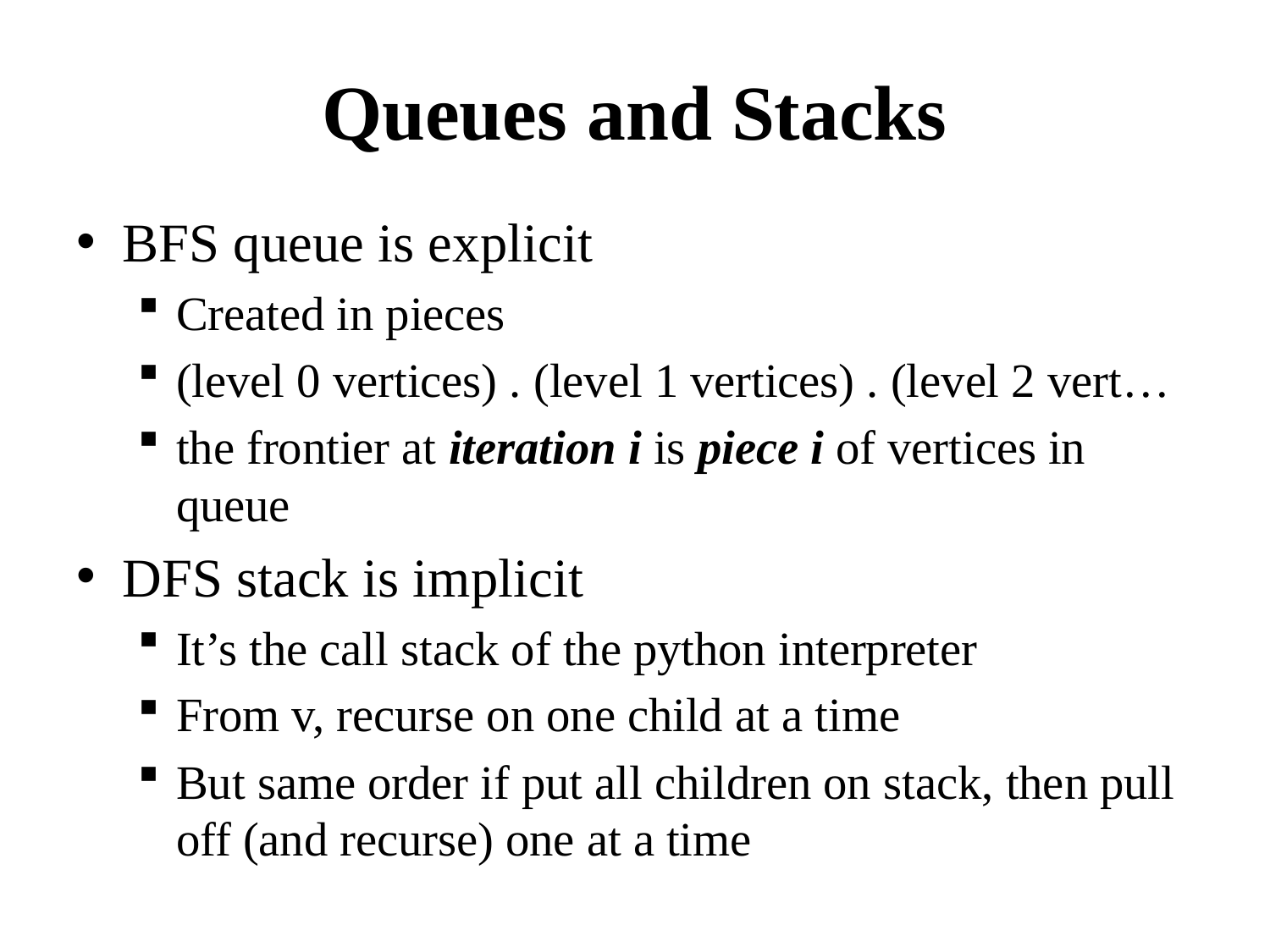

# Queues and Stacks
BFS queue is explicit
Created in pieces
(level 0 vertices) . (level 1 vertices) . (level 2 vert…
the frontier at iteration i is piece i of vertices in queue
DFS stack is implicit
It’s the call stack of the python interpreter
From v, recurse on one child at a time
But same order if put all children on stack, then pull off (and recurse) one at a time